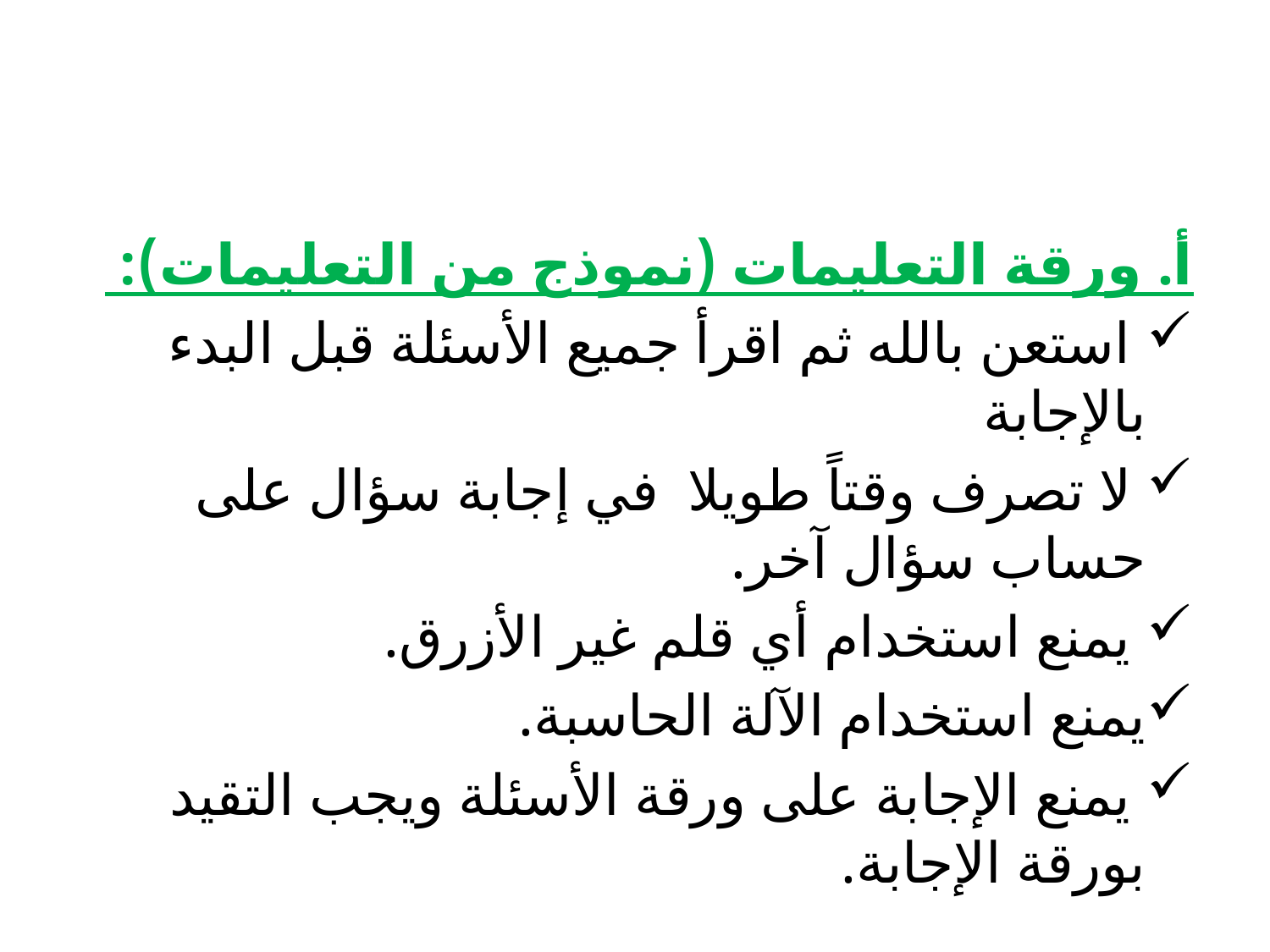

أ. ورقة التعليمات (نموذج من التعليمات):
 استعن بالله ثم اقرأ جميع الأسئلة قبل البدء بالإجابة
 لا تصرف وقتاً طويلا  في إجابة سؤال على حساب سؤال آخر.
 يمنع استخدام أي قلم غير الأزرق.
يمنع استخدام الآلة الحاسبة.
 يمنع الإجابة على ورقة الأسئلة ويجب التقيد بورقة الإجابة.